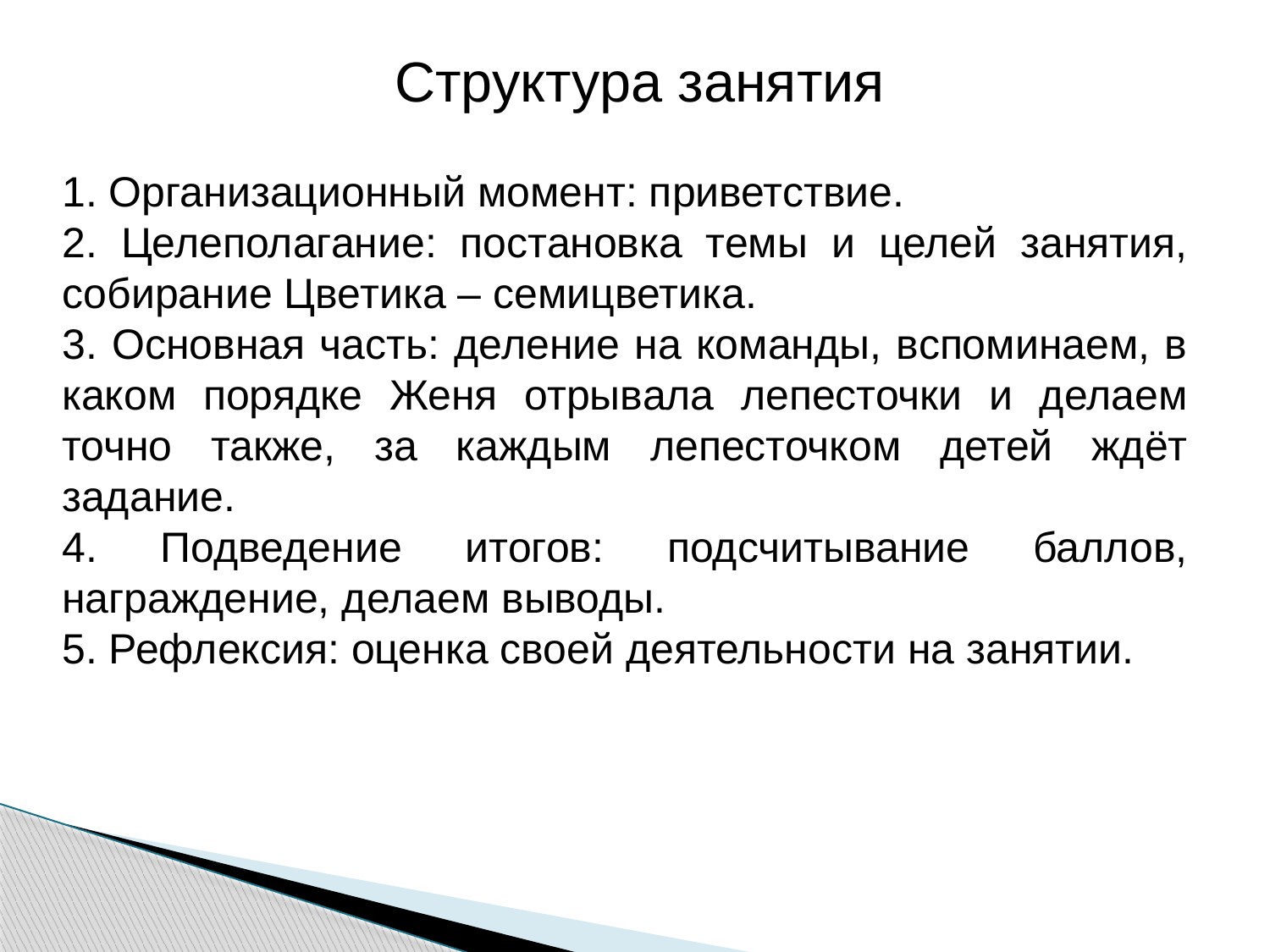

Структура занятия
1. Организационный момент: приветствие.
2. Целеполагание: постановка темы и целей занятия, собирание Цветика – семицветика.
3. Основная часть: деление на команды, вспоминаем, в каком порядке Женя отрывала лепесточки и делаем точно также, за каждым лепесточком детей ждёт задание.
4. Подведение итогов: подсчитывание баллов, награждение, делаем выводы.
5. Рефлексия: оценка своей деятельности на занятии.